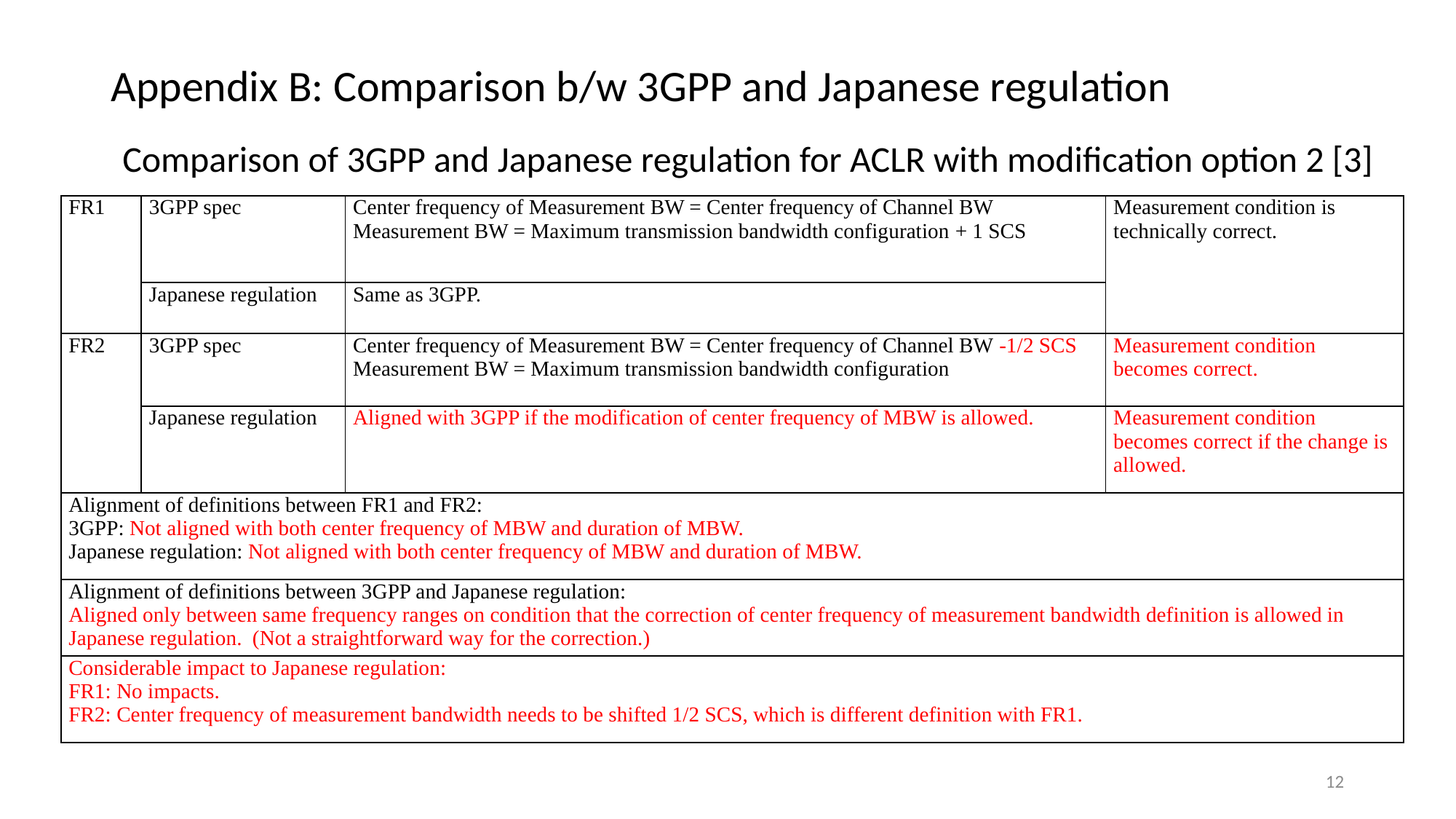

# Appendix B: Comparison b/w 3GPP and Japanese regulation
Comparison of 3GPP and Japanese regulation for ACLR with modification option 2 [3]
| FR1 | 3GPP spec | Center frequency of Measurement BW = Center frequency of Channel BW Measurement BW = Maximum transmission bandwidth configuration + 1 SCS | Measurement condition is technically correct. |
| --- | --- | --- | --- |
|  | Japanese regulation | Same as 3GPP. |  |
| FR2 | 3GPP spec | Center frequency of Measurement BW = Center frequency of Channel BW -1/2 SCS Measurement BW = Maximum transmission bandwidth configuration | Measurement condition becomes correct. |
|  | Japanese regulation | Aligned with 3GPP if the modification of center frequency of MBW is allowed. | Measurement condition becomes correct if the change is allowed. |
| Alignment of definitions between FR1 and FR2: 3GPP: Not aligned with both center frequency of MBW and duration of MBW. Japanese regulation: Not aligned with both center frequency of MBW and duration of MBW. |  |  |  |
| Alignment of definitions between 3GPP and Japanese regulation: Aligned only between same frequency ranges on condition that the correction of center frequency of measurement bandwidth definition is allowed in Japanese regulation. (Not a straightforward way for the correction.) |  |  |  |
| Considerable impact to Japanese regulation: FR1: No impacts. FR2: Center frequency of measurement bandwidth needs to be shifted 1/2 SCS, which is different definition with FR1. |  |  |  |
12